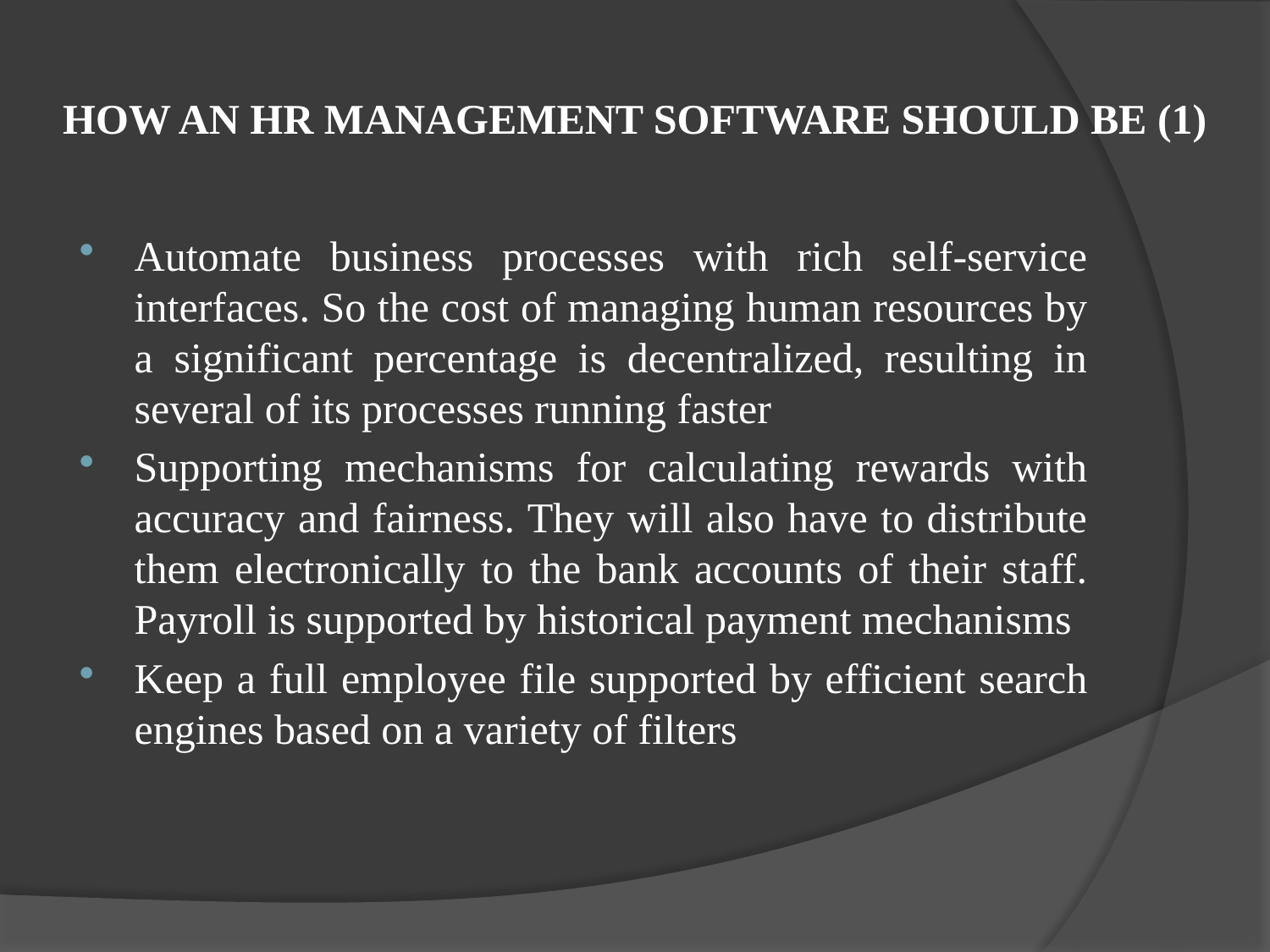

# HOW AN HR MANAGEMENT SOFTWARE SHOULD BE (1)
Automate business processes with rich self-service interfaces. So the cost of managing human resources by a significant percentage is decentralized, resulting in several of its processes running faster
Supporting mechanisms for calculating rewards with accuracy and fairness. They will also have to distribute them electronically to the bank accounts of their staff. Payroll is supported by historical payment mechanisms
Keep a full employee file supported by efficient search engines based on a variety of filters